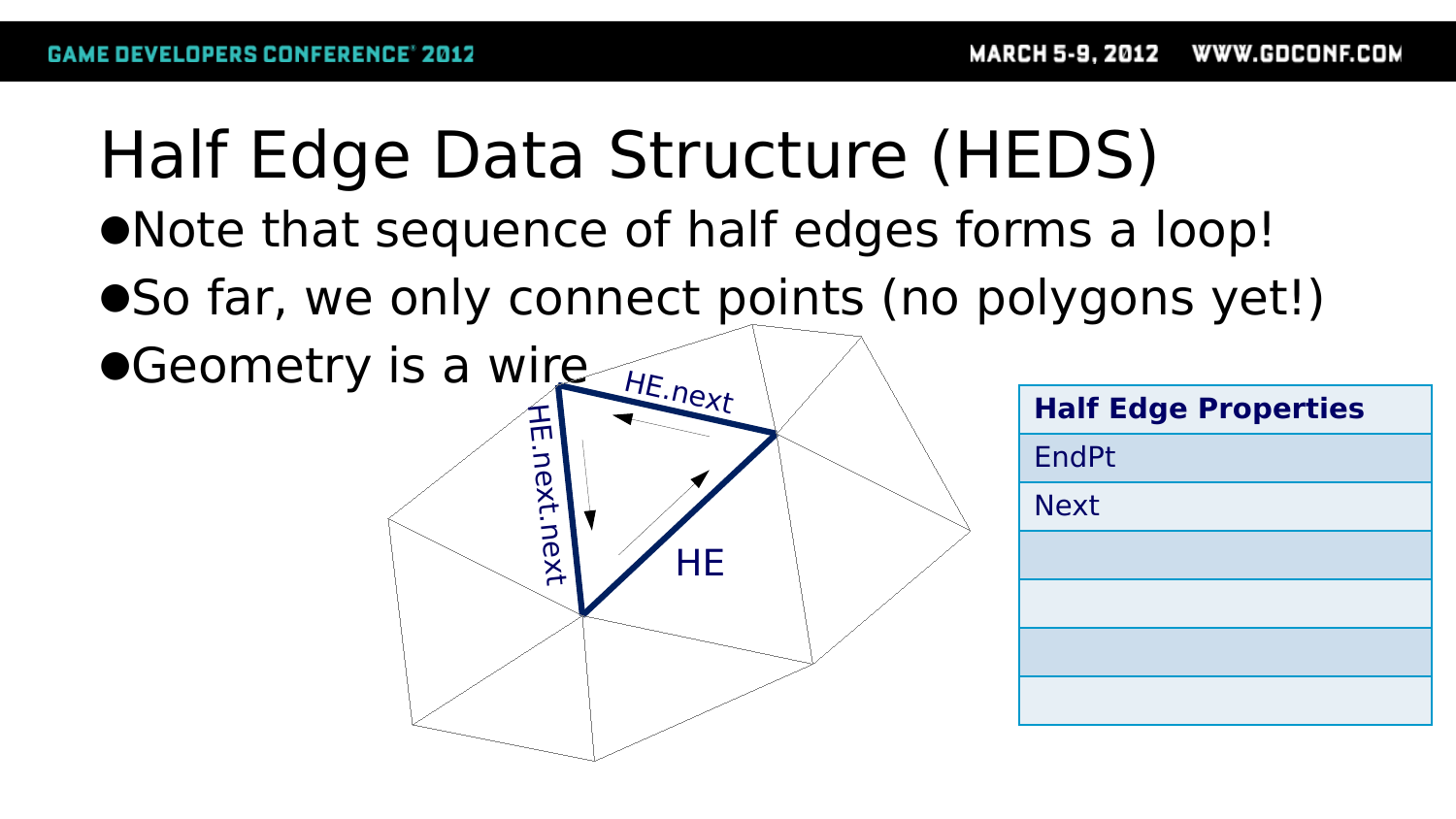

# Half Edge Data Structure (HEDS)
Note that sequence of half edges forms a loop!
So far, we only connect points (no polygons yet!)
Geometry is a wire
HE.next
| Half Edge Properties |
| --- |
| EndPt |
| Next |
|  |
|  |
|  |
|  |
HE.next.next
HE